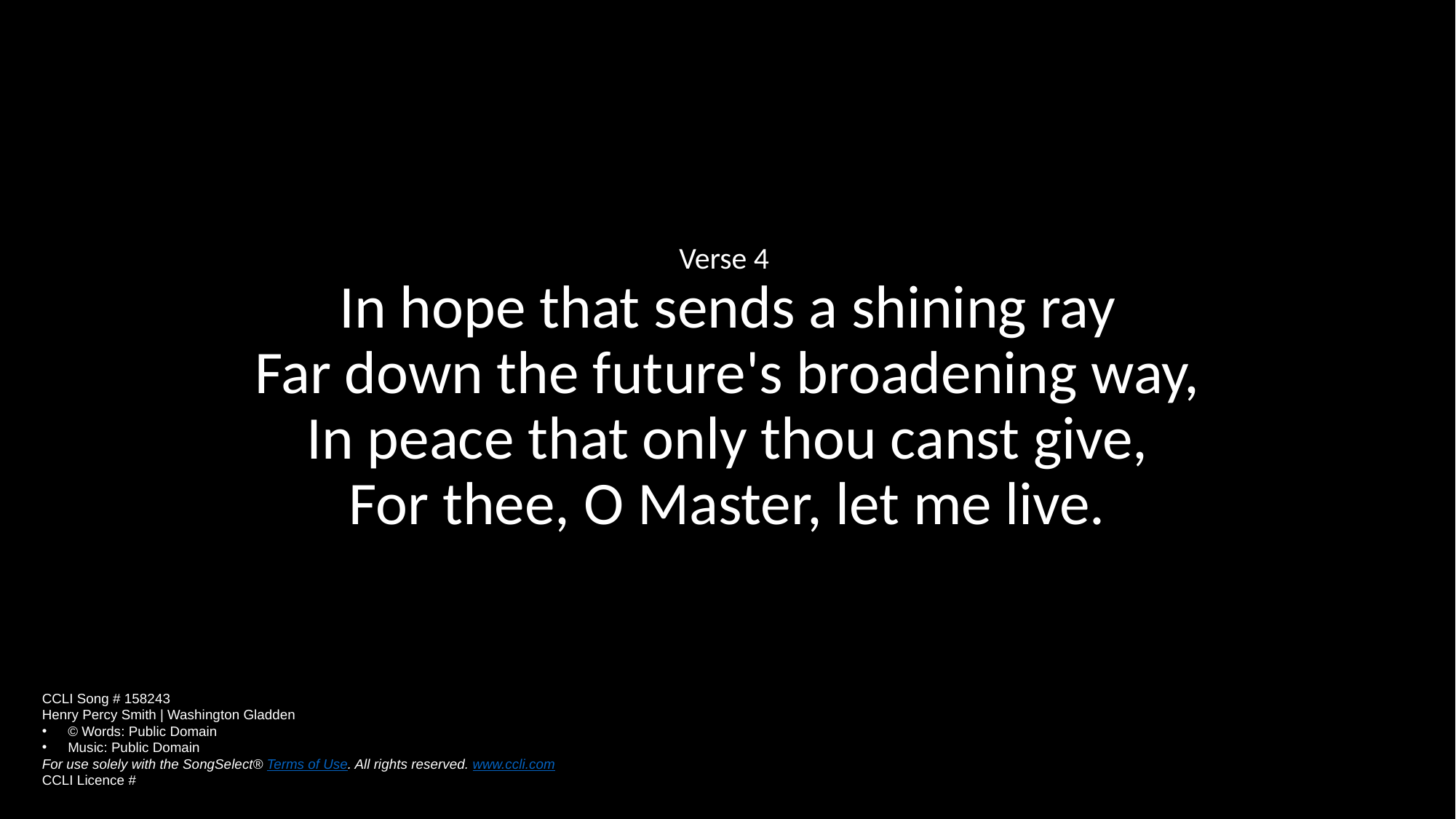

Verse 4
In hope that sends a shining ray
Far down the future's broadening way,
In peace that only thou canst give,
For thee, O Master, let me live.
CCLI Song # 158243
Henry Percy Smith | Washington Gladden
© Words: Public Domain
Music: Public Domain
For use solely with the SongSelect® Terms of Use. All rights reserved. www.ccli.com
CCLI Licence #